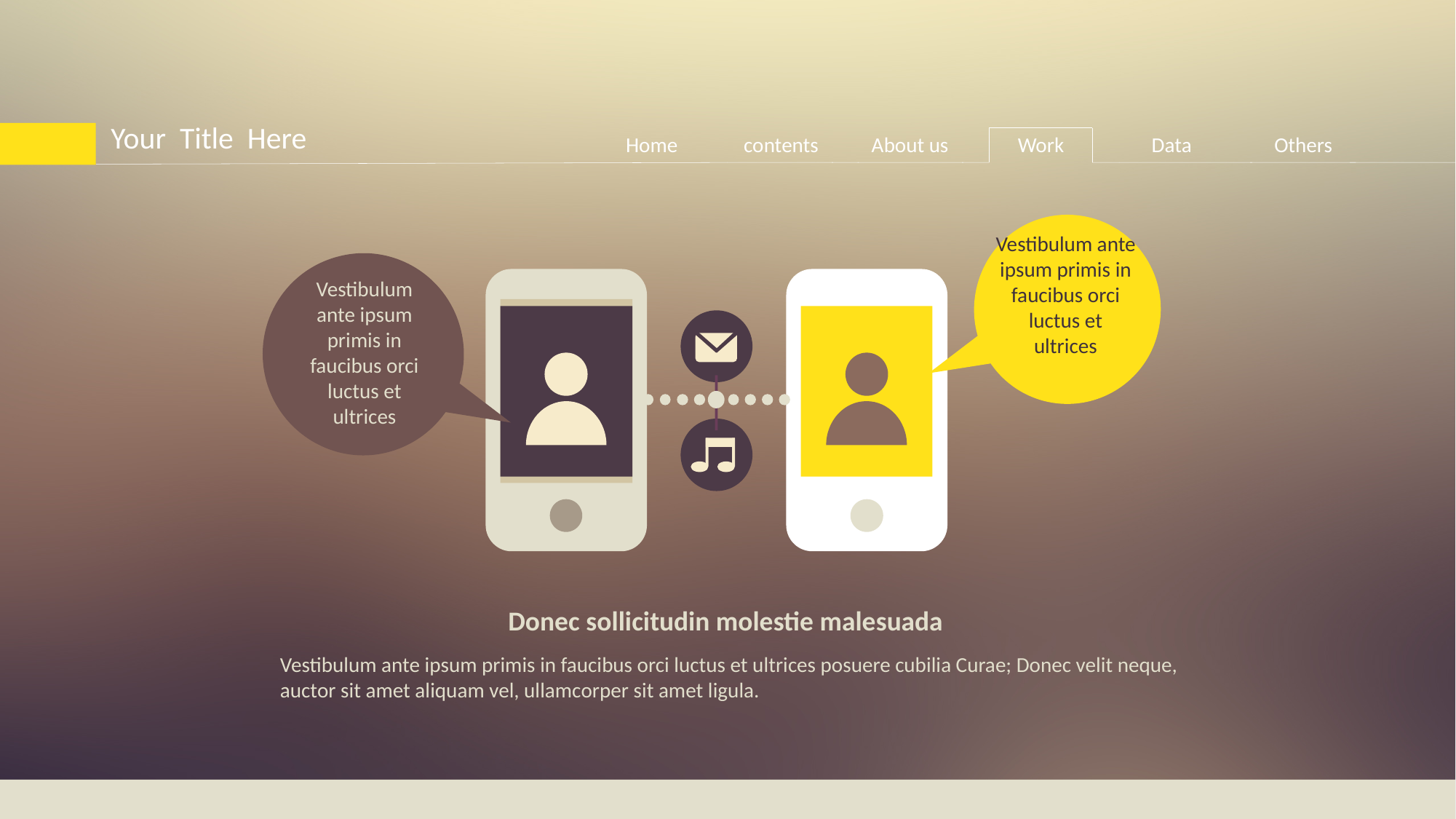

# Your  Title  Here

Home
contents
About us

Data
Work
Others

Vestibulum ante ipsum primis in faucibus orci luctus et ultrices

Vestibulum ante ipsum primis in faucibus orci luctus et ultrices

Donec sollicitudin molestie malesuada
Vestibulum ante ipsum primis in faucibus orci luctus et ultrices posuere cubilia Curae; Donec velit neque, auctor sit amet aliquam vel, ullamcorper sit amet ligula.